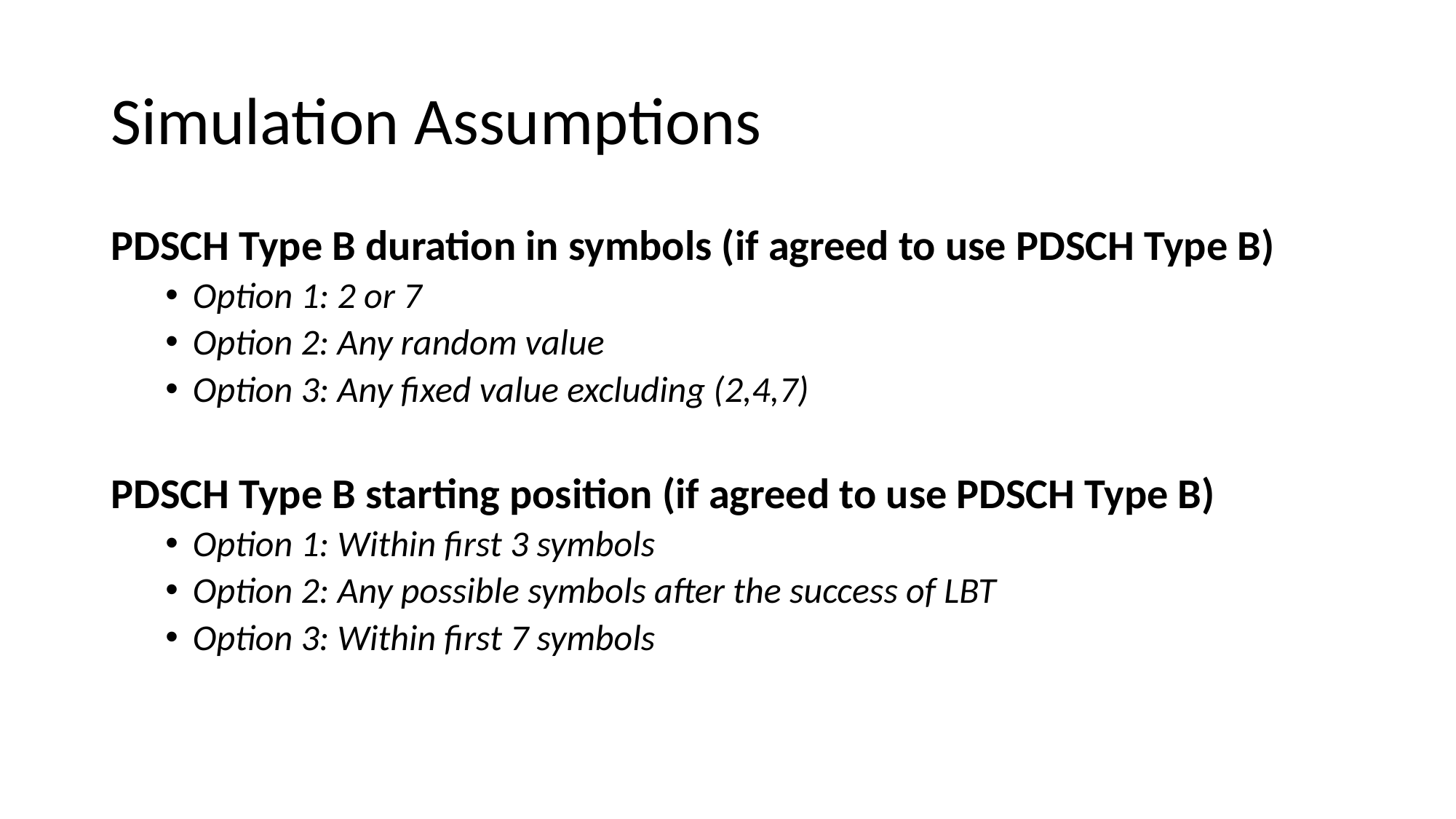

# Simulation Assumptions
PDSCH Type B duration in symbols (if agreed to use PDSCH Type B)
Option 1: 2 or 7
Option 2: Any random value
Option 3: Any fixed value excluding (2,4,7)

PDSCH Type B starting position (if agreed to use PDSCH Type B)
Option 1: Within first 3 symbols
Option 2: Any possible symbols after the success of LBT
Option 3: Within first 7 symbols